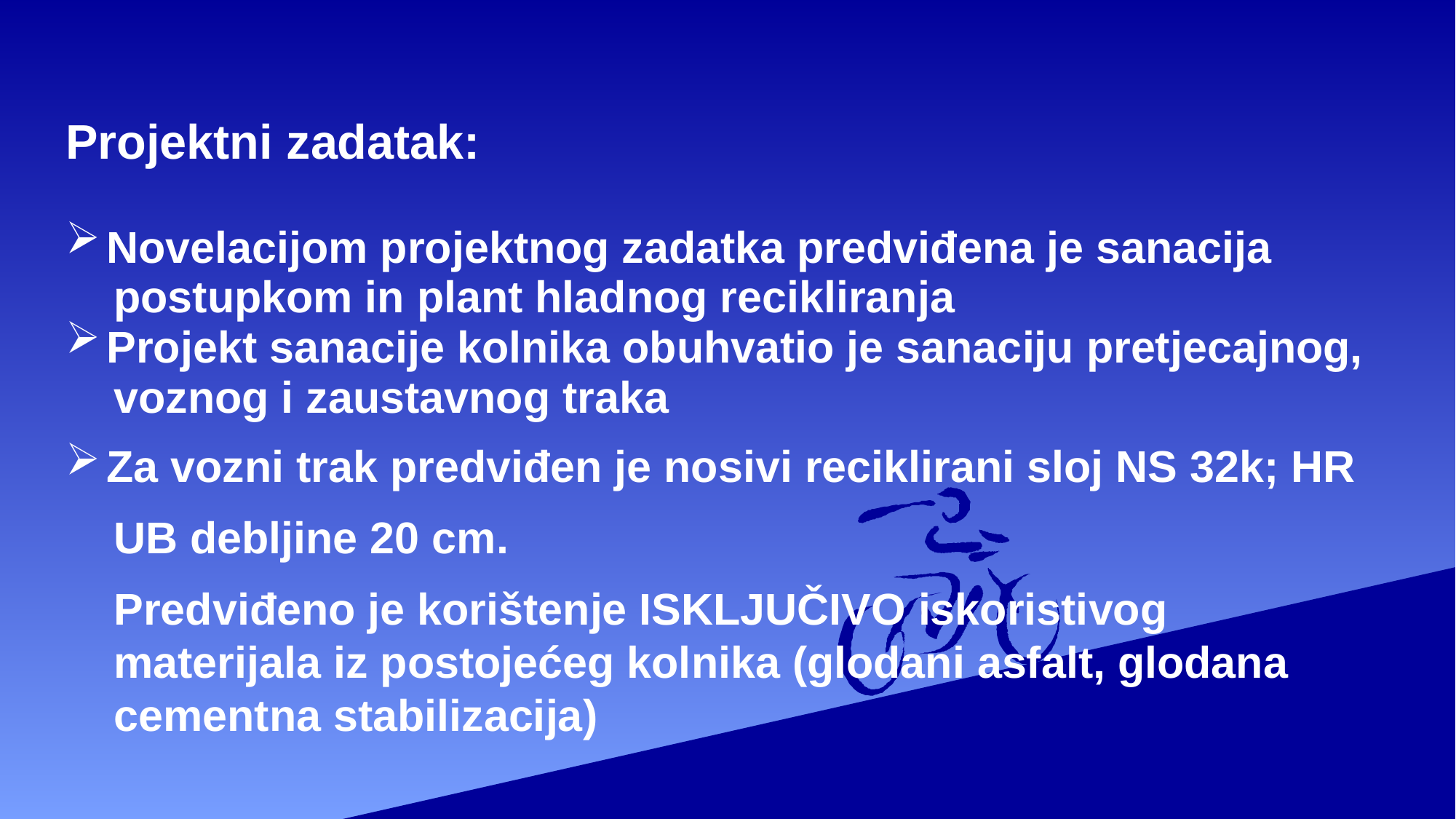

Projektni zadatak:

Novelacijom projektnog zadatka predviđena je sanacija
postupkom in plant hladnog recikliranja
Projekt sanacije kolnika obuhvatio je sanaciju pretjecajnog,
voznog i zaustavnog traka
Za vozni trak predviđen je nosivi reciklirani sloj NS 32k; HR
UB debljine 20 cm.
Predviđeno je korištenje ISKLJUČIVO iskoristivog materijala iz postojećeg kolnika (glodani asfalt, glodana cementna stabilizacija)